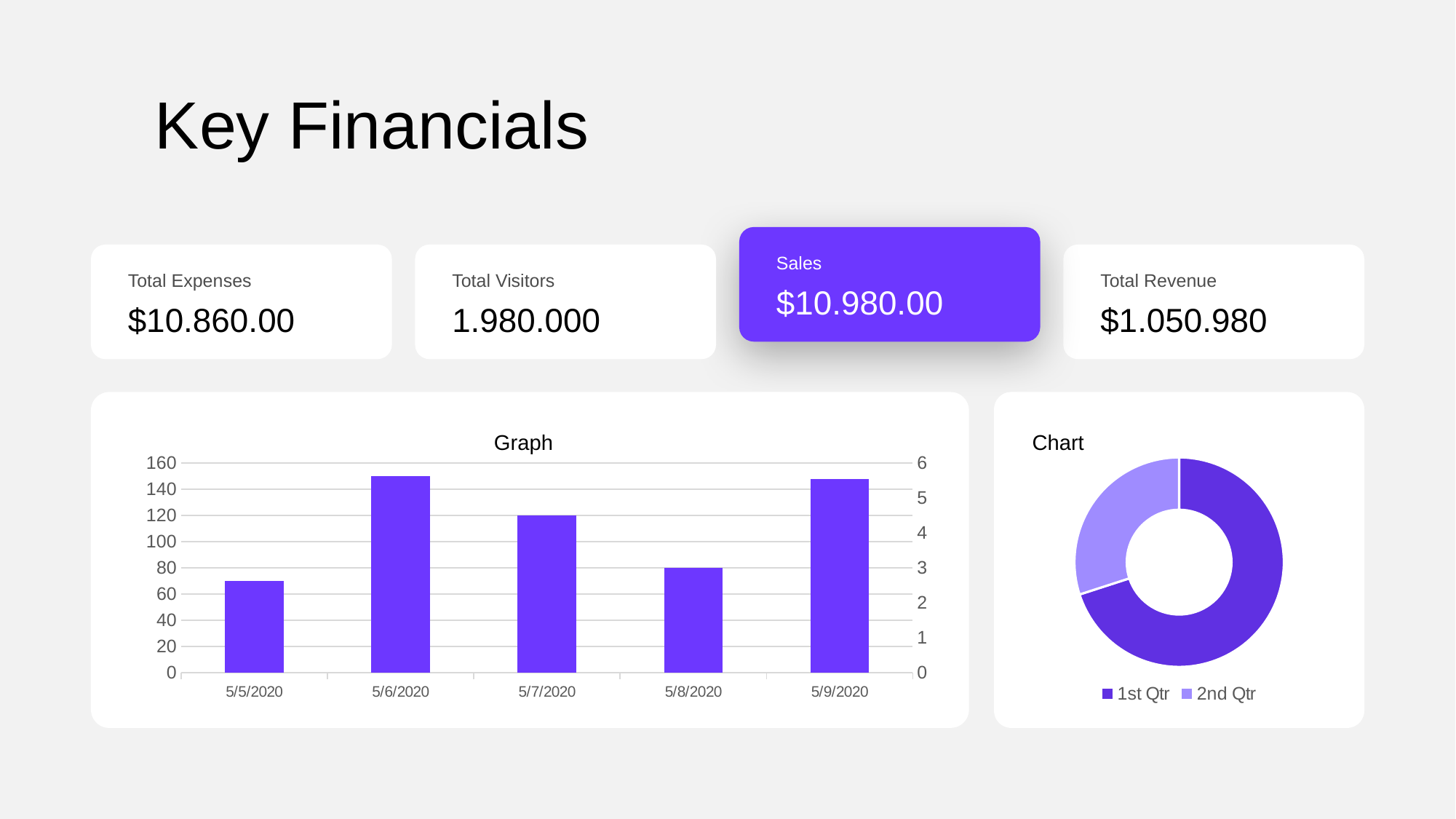

# Key Financials
Sales
$10.980.00
Total Expenses
$10.860.00
Total Visitors
1.980.000
Total Revenue
$1.050.980

Graph

[unsupported chart]

Chart

### Chart

| Category | Sales |
|---|---|
| 1st Qtr | 70.0 |
| 2nd Qtr | 30.0 |